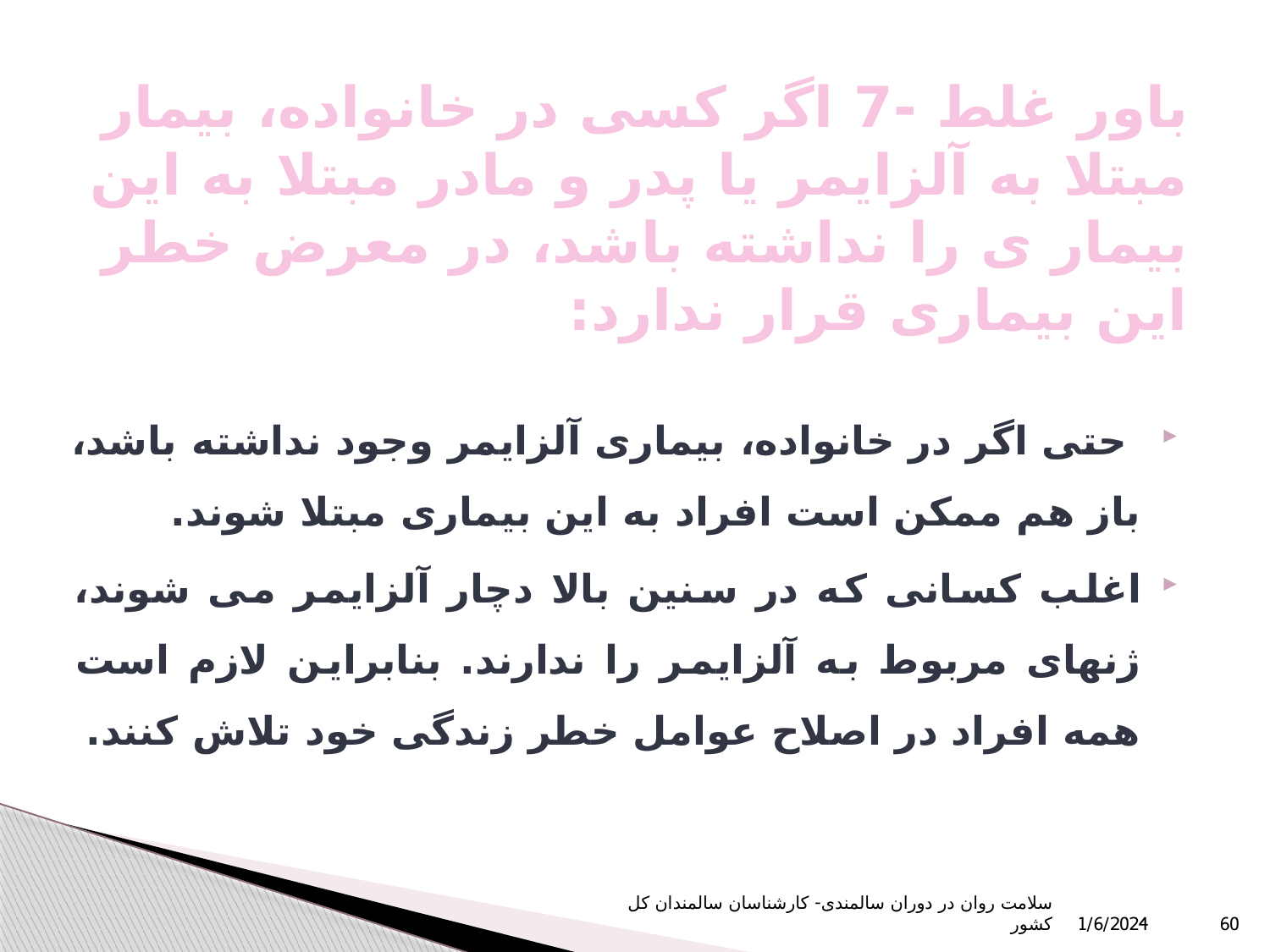

# باور غلط -7 اگر کسی در خانواده، بیمار مبتلا به آلزایمر یا پدر و مادر مبتلا به این بیمار ی را نداشته باشد، در معرض خطر این بیماری قرار ندارد:
 حتی اگر در خانواده، بیماری آلزایمر وجود نداشته باشد، باز هم ممکن است افراد به این بیماری مبتلا شوند.
اغلب کسانی که در سنین بالا دچار آلزایمر می شوند، ژنهای مربوط به آلزایمر را ندارند. بنابراین لازم است همه افراد در اصلاح عوامل خطر زندگی خود تلاش کنند.
سلامت روان در دوران سالمندی- کارشناسان سالمندان کل کشور
1/6/2024
60